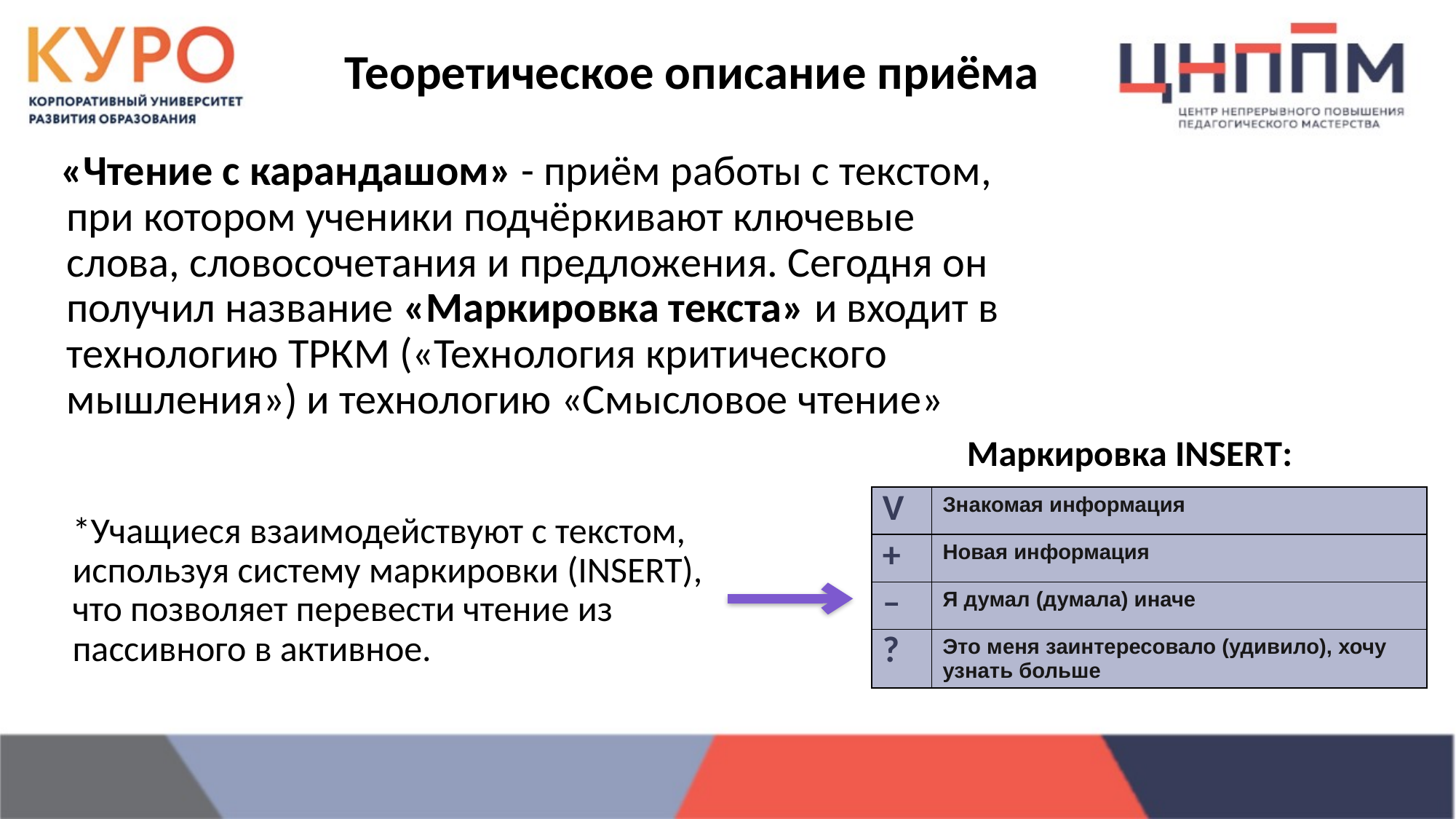

# Теоретическое описание приёма
«Чтение с карандашом» - приём работы с текстом, при котором ученики подчёркивают ключевые слова, словосочетания и предложения. Сегодня он получил название «Маркировка текста» и входит в технологию ТРКМ («Технология критического мышления») и технологию «Смысловое чтение»
Маркировка INSERT:

| V | Знакомая информация |
| --- | --- |
| + | Новая информация |
| – | Я думал (думала) иначе |
| ? | Это меня заинтересовало (удивило), хочу узнать больше |
*Учащиеся взаимодействуют с текстом,
используя систему маркировки (INSERT),
что позволяет перевести чтение из
пассивного в активное.